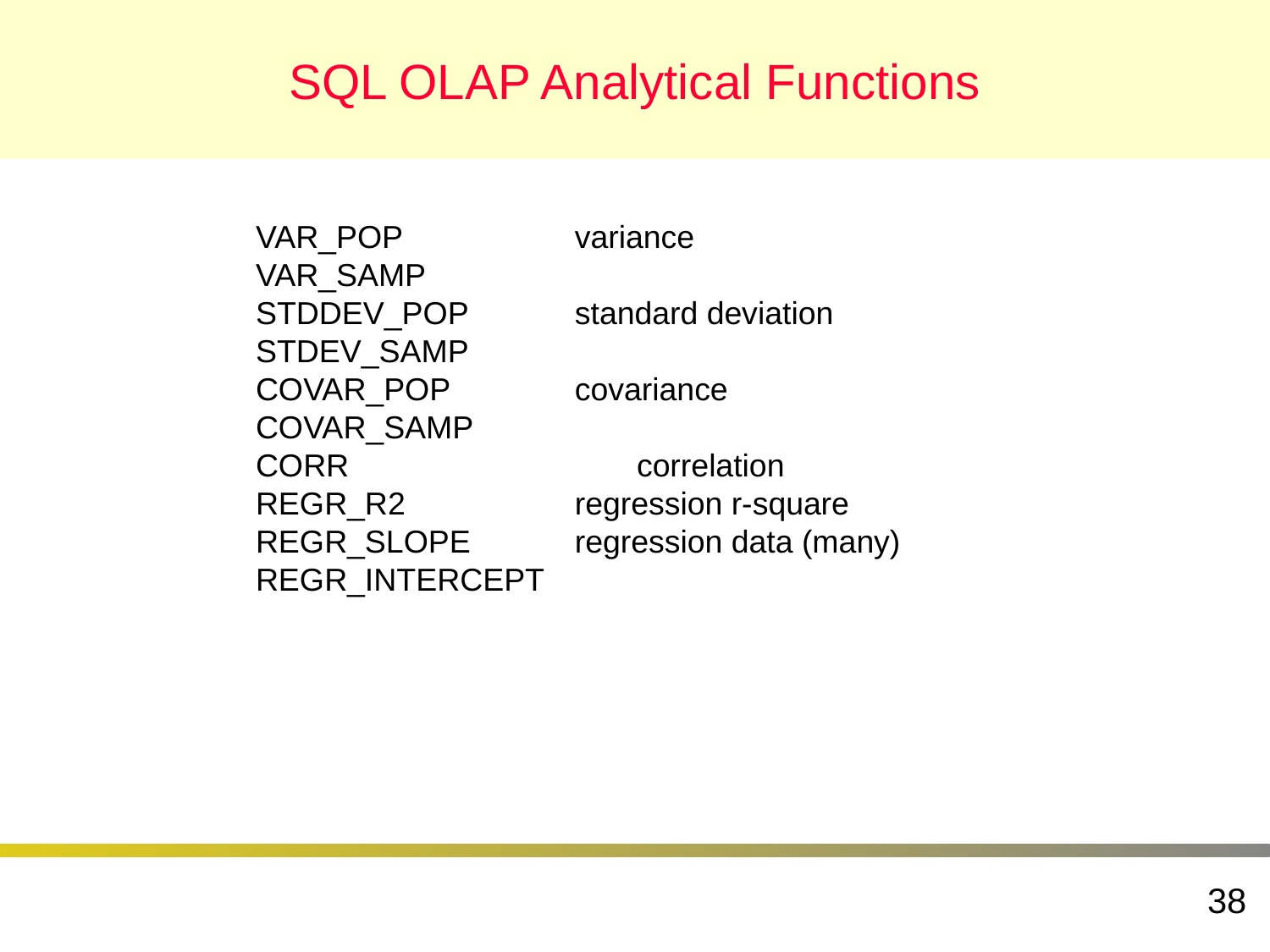

# SQL OLAP Analytical Functions
VAR_POP	variance
VAR_SAMP
STDDEV_POP	standard deviation
STDEV_SAMP
COVAR_POP	covariance
COVAR_SAMP
CORR		correlation
REGR_R2	regression r-square
REGR_SLOPE	regression data (many)
REGR_INTERCEPT
38